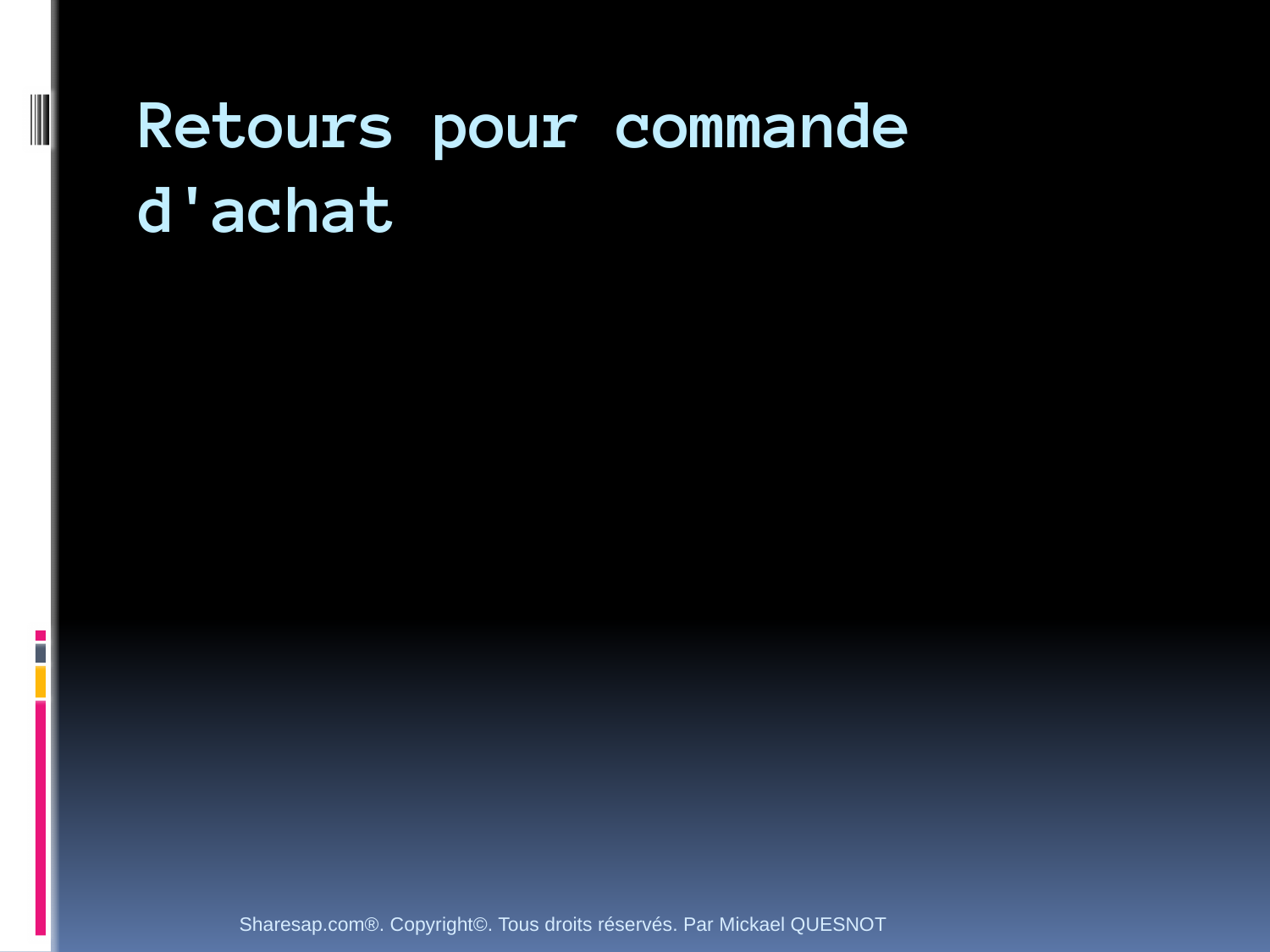

# Retours pour commande d'achat
Sharesap.com®. Copyright©. Tous droits réservés. Par Mickael QUESNOT